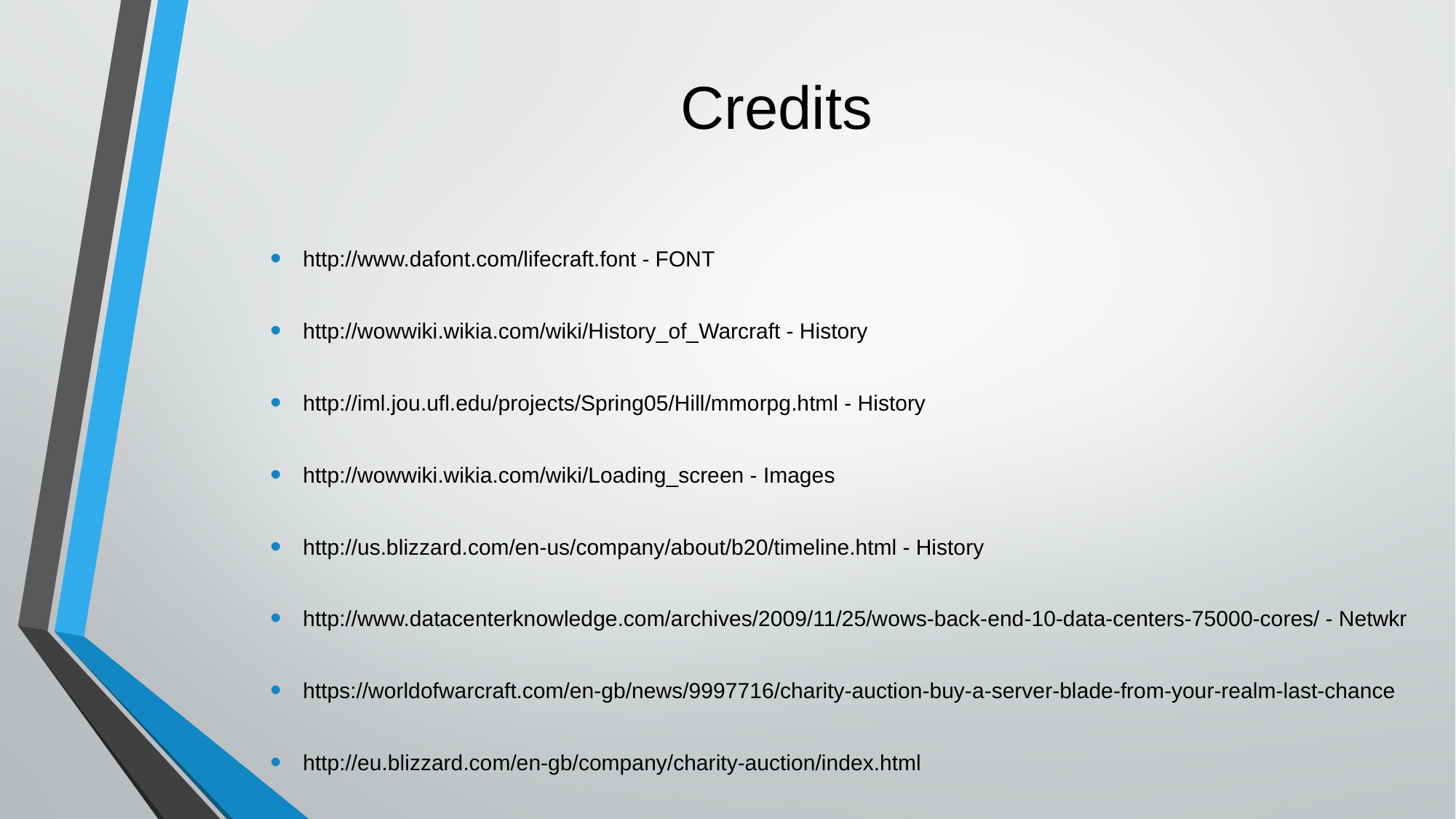

# Credits
http://www.dafont.com/lifecraft.font - FONT

http://wowwiki.wikia.com/wiki/History_of_Warcraft - History

http://iml.jou.ufl.edu/projects/Spring05/Hill/mmorpg.html - History

http://wowwiki.wikia.com/wiki/Loading_screen - Images

http://us.blizzard.com/en-us/company/about/b20/timeline.html - History

http://www.datacenterknowledge.com/archives/2009/11/25/wows-back-end-10-data-centers-75000-cores/ - Netwkr

https://worldofwarcraft.com/en-gb/news/9997716/charity-auction-buy-a-server-blade-from-your-realm-last-chance

http://eu.blizzard.com/en-gb/company/charity-auction/index.html